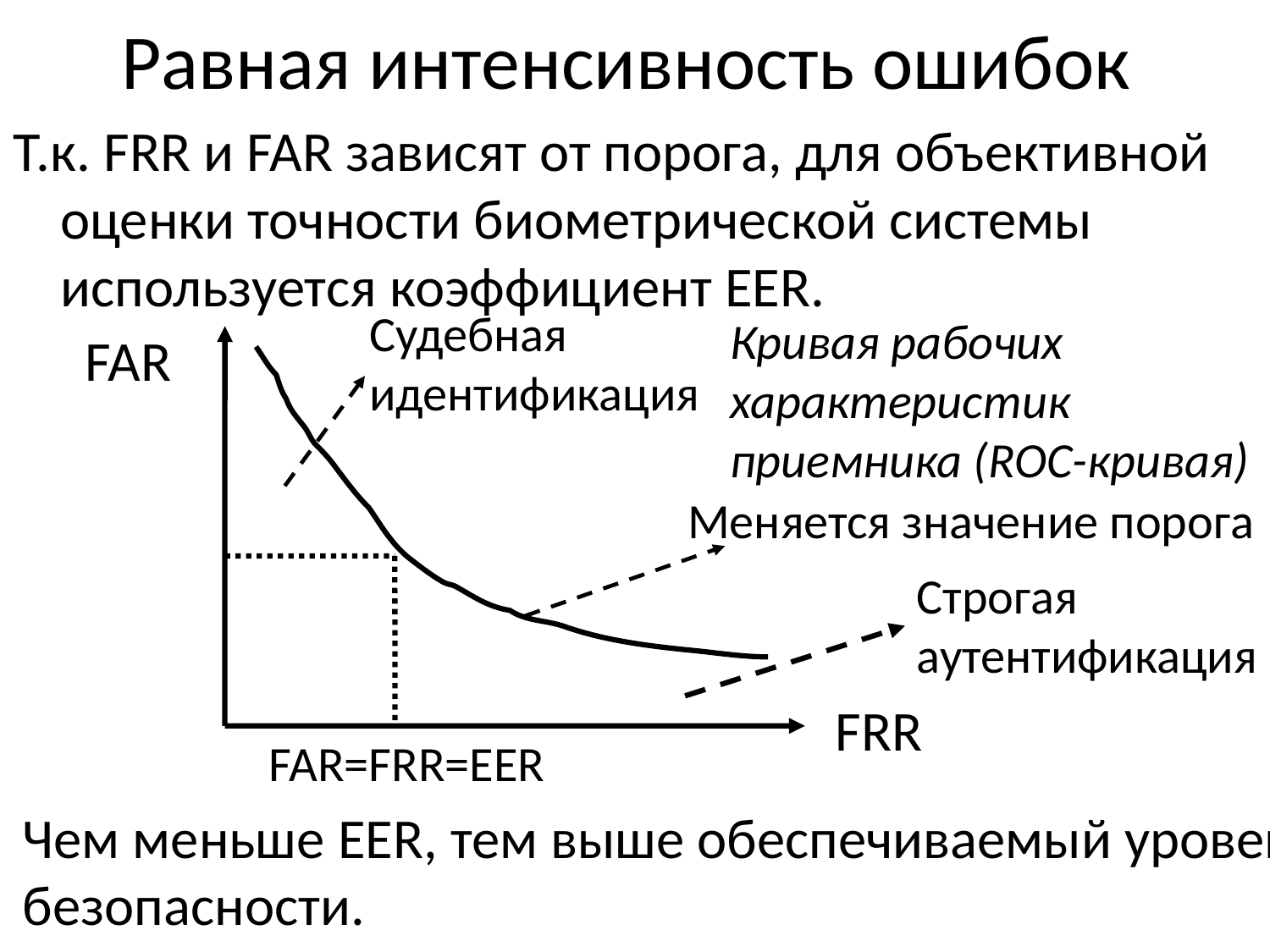

# Равная интенсивность ошибок
Т.к. FRR и FAR зависят от порога, для объективной оценки точности биометрической системы используется коэффициент EER.
Судебная
идентификация
Кривая рабочих
характеристик
приемника (ROC-кривая)
FAR

Меняется значение порога

Строгая
аутентификация

FRR

FAR=FRR=EER
Чем меньше EER, тем выше обеспечиваемый уровень
безопасности.